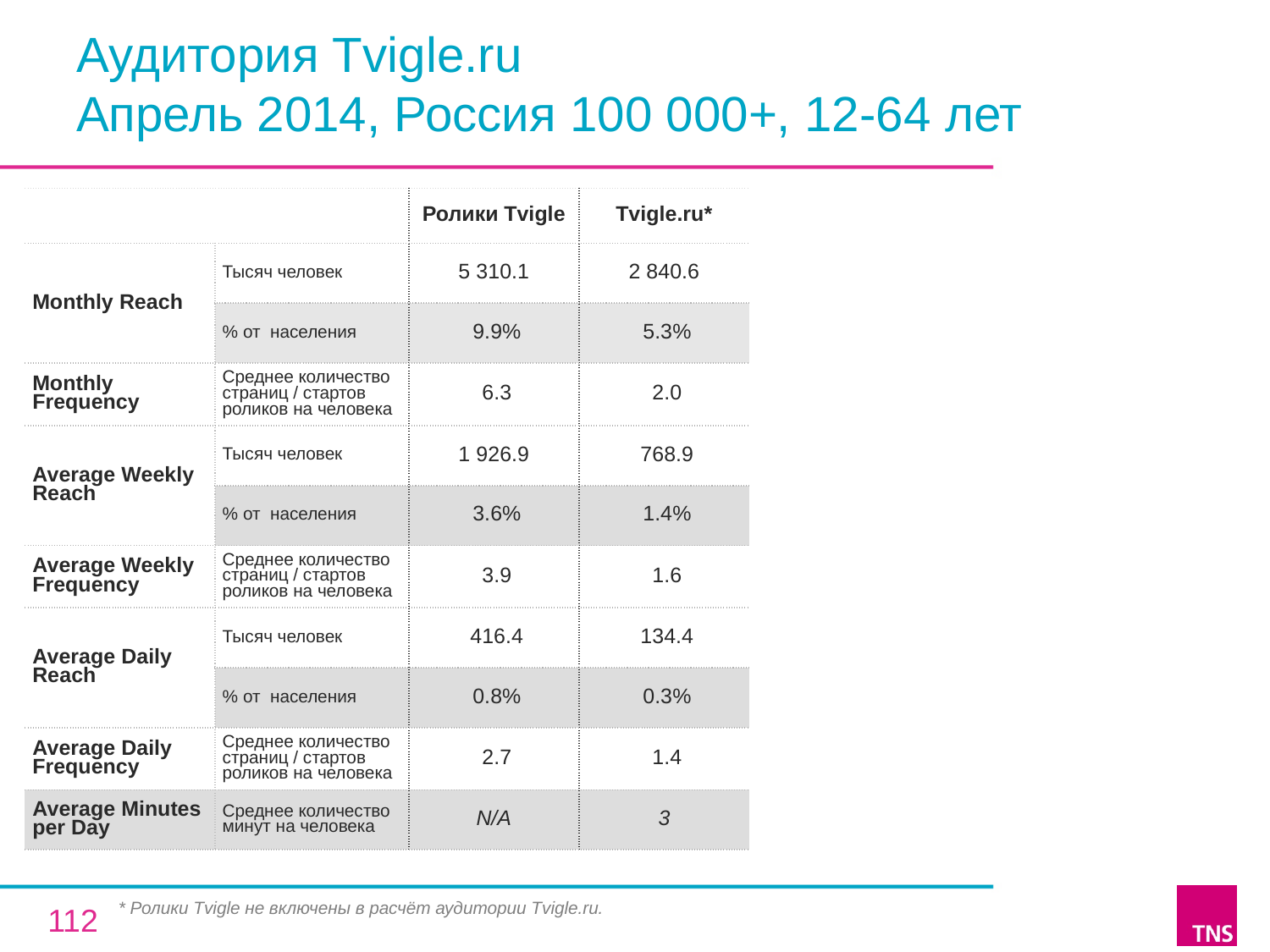

# Аудитория Tvigle.ru Апрель 2014, Россия 100 000+, 12-64 лет
|  |  | Ролики Tvigle | Tvigle.ru\* |
| --- | --- | --- | --- |
| Monthly Reach | Тысяч человек | 5 310.1 | 2 840.6 |
|  | % от населения | 9.9% | 5.3% |
| Monthly Frequency | Среднее количество страниц / стартов роликов на человека | 6.3 | 2.0 |
| Average Weekly Reach | Тысяч человек | 1 926.9 | 768.9 |
|  | % от населения | 3.6% | 1.4% |
| Average Weekly Frequency | Среднее количество страниц / стартов роликов на человека | 3.9 | 1.6 |
| Average Daily Reach | Тысяч человек | 416.4 | 134.4 |
|  | % от населения | 0.8% | 0.3% |
| Average Daily Frequency | Среднее количество страниц / стартов роликов на человека | 2.7 | 1.4 |
| Average Minutes per Day | Среднее количество минут на человека | N/A | 3 |
* Ролики Tvigle не включены в расчёт аудитории Tvigle.ru.
112